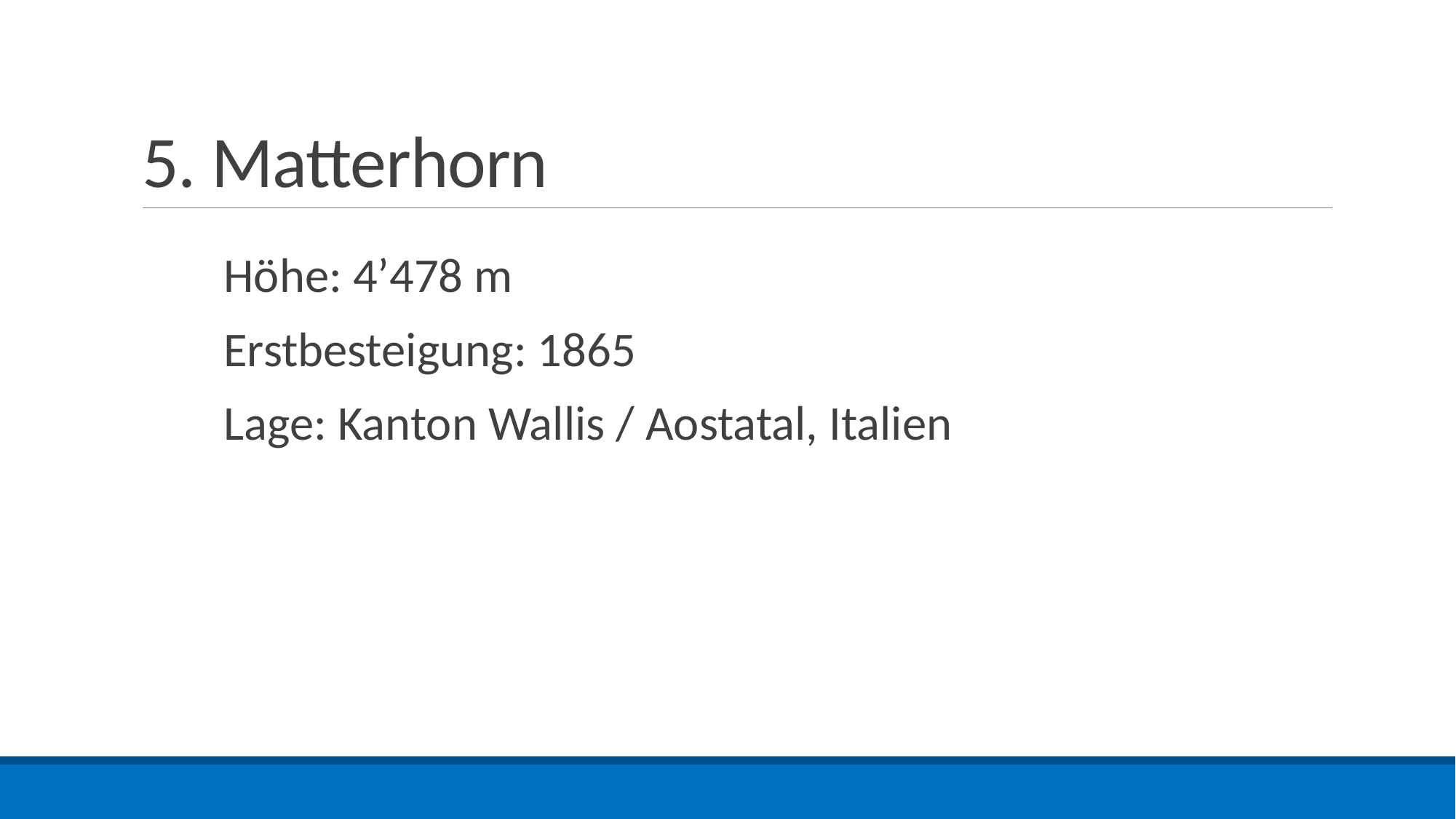

# 5. Matterhorn

Höhe: 4’478 m
Erstbesteigung: 1865
Lage: Kanton Wallis / Aostatal, Italien